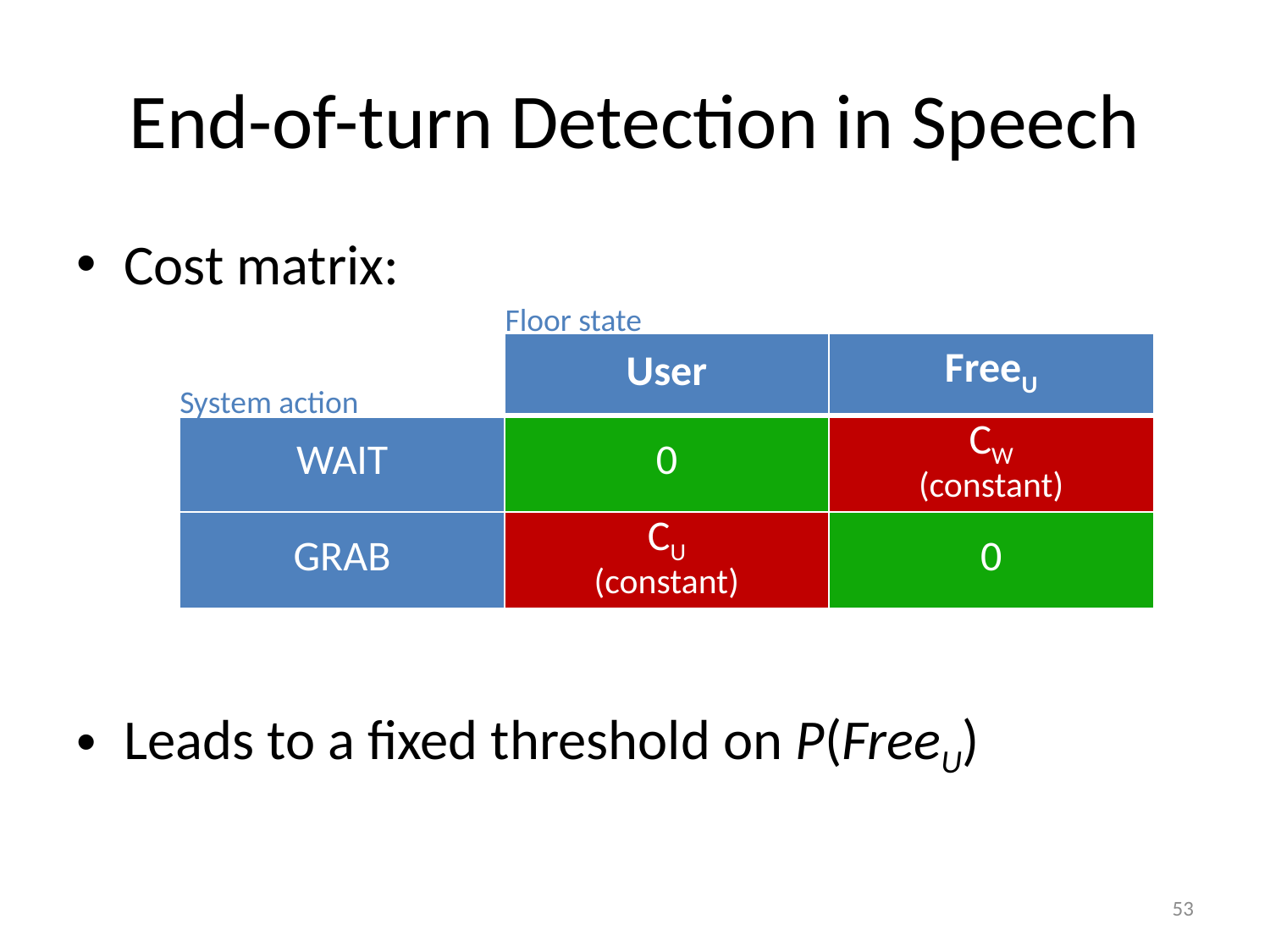

# End-of-turn Detection in Speech
Cost matrix:

Leads to a fixed threshold on P(FreeU)

Floor state
|  | User | FreeU |
| --- | --- | --- |
| WAIT | 0 | CW (constant) |
| GRAB | CU (constant) | 0 |
System action
53